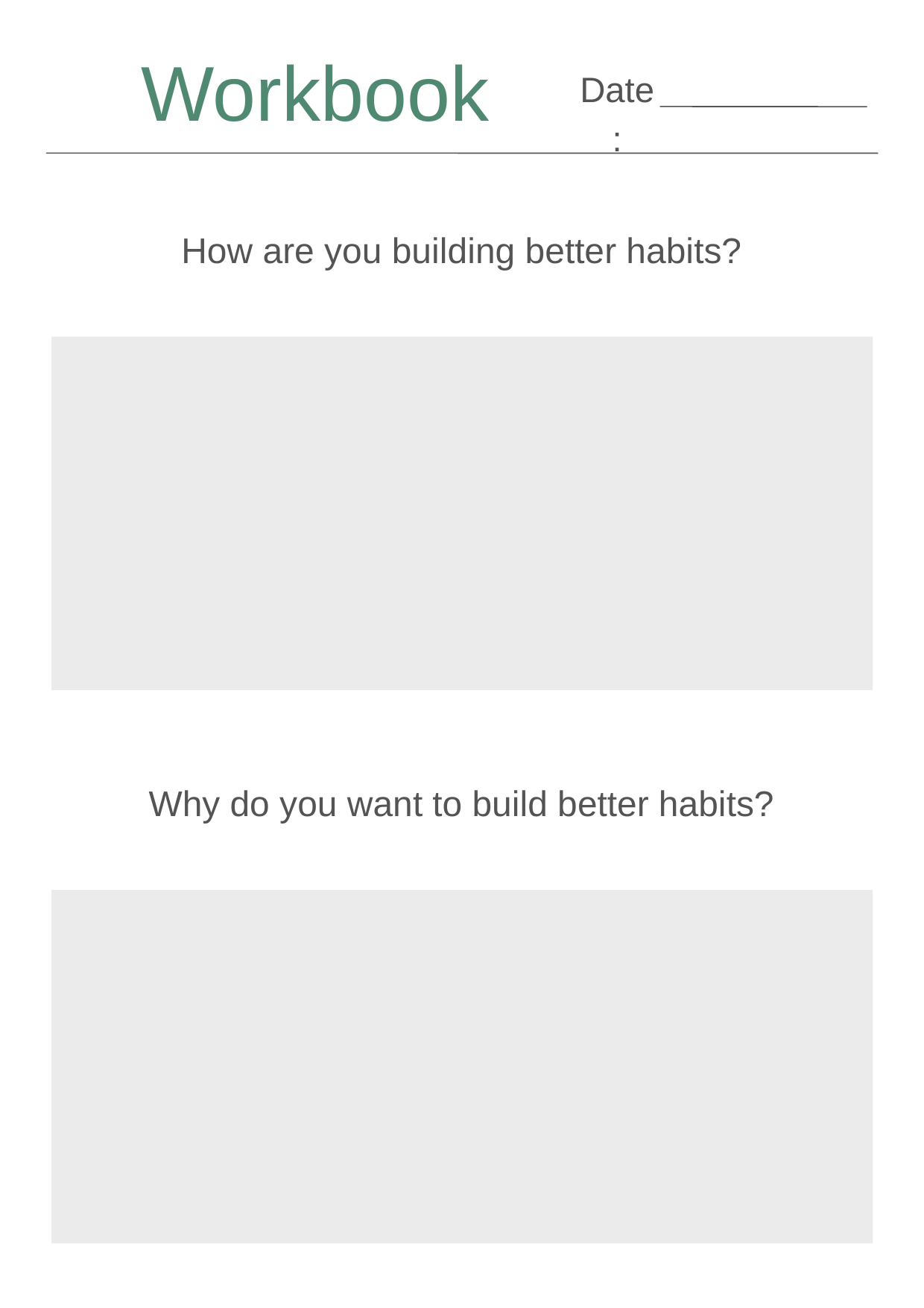

Workbook
Date:

How are you building better habits?

Why do you want to build better habits?